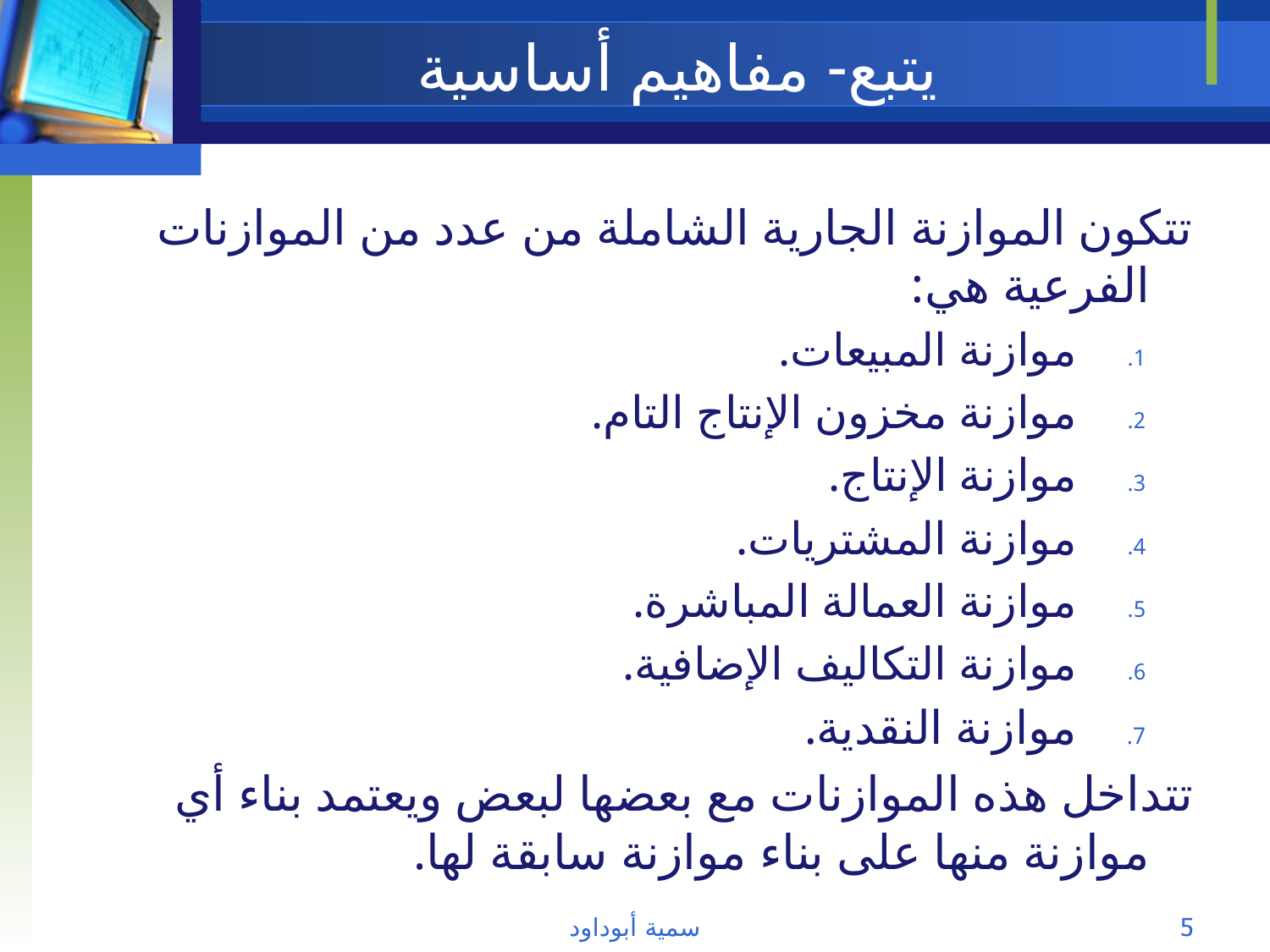

# يتبع- مفاهيم أساسية
تتكون الموازنة الجارية الشاملة من عدد من الموازنات الفرعية هي:
موازنة المبيعات.
موازنة مخزون الإنتاج التام.
موازنة الإنتاج.
موازنة المشتريات.
موازنة العمالة المباشرة.
موازنة التكاليف الإضافية.
موازنة النقدية.
تتداخل هذه الموازنات مع بعضها لبعض ويعتمد بناء أي موازنة منها على بناء موازنة سابقة لها.

سمية أبوداود
5